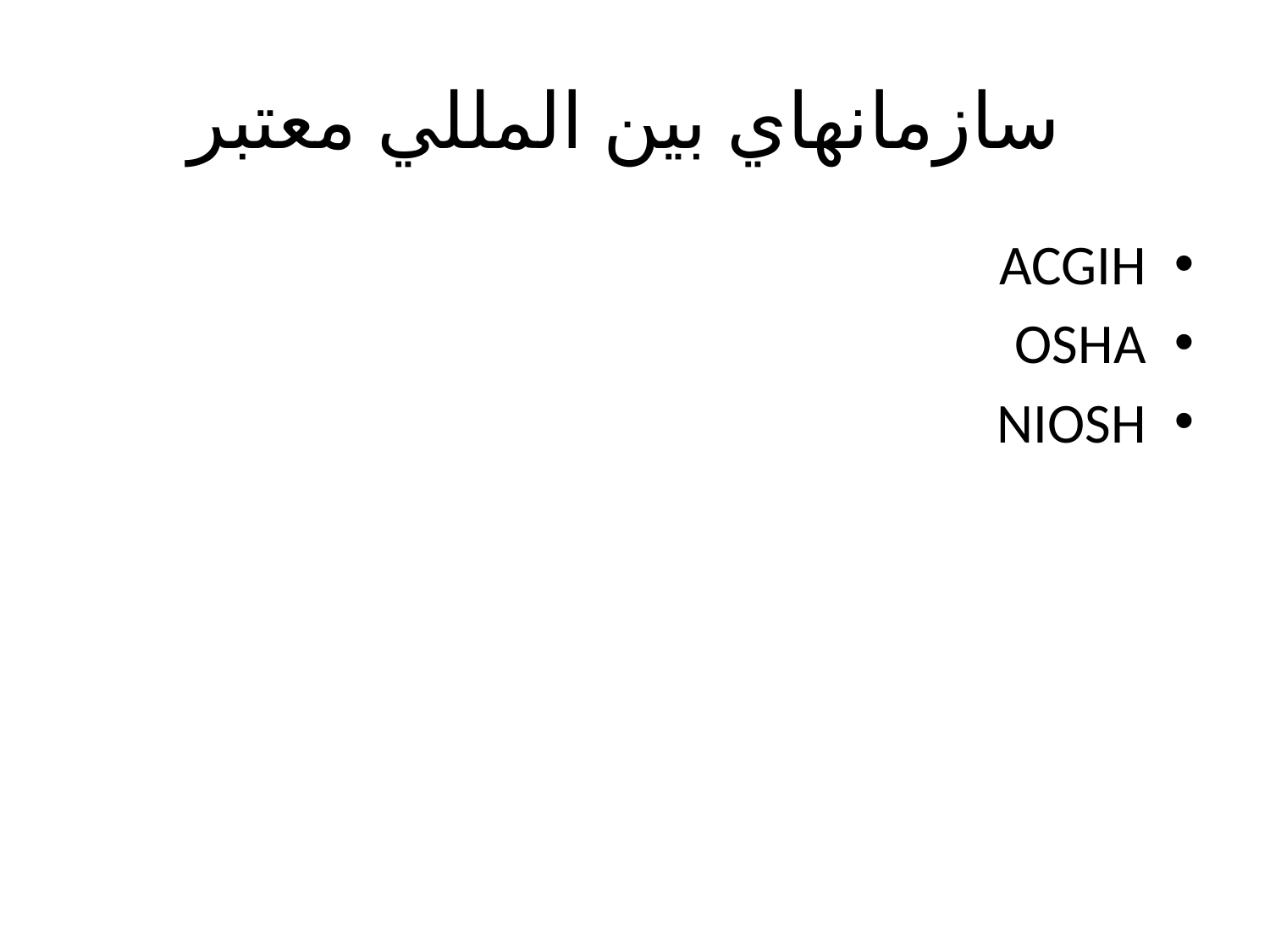

# سازمانهاي بين المللي معتبر
ACGIH
OSHA
NIOSH